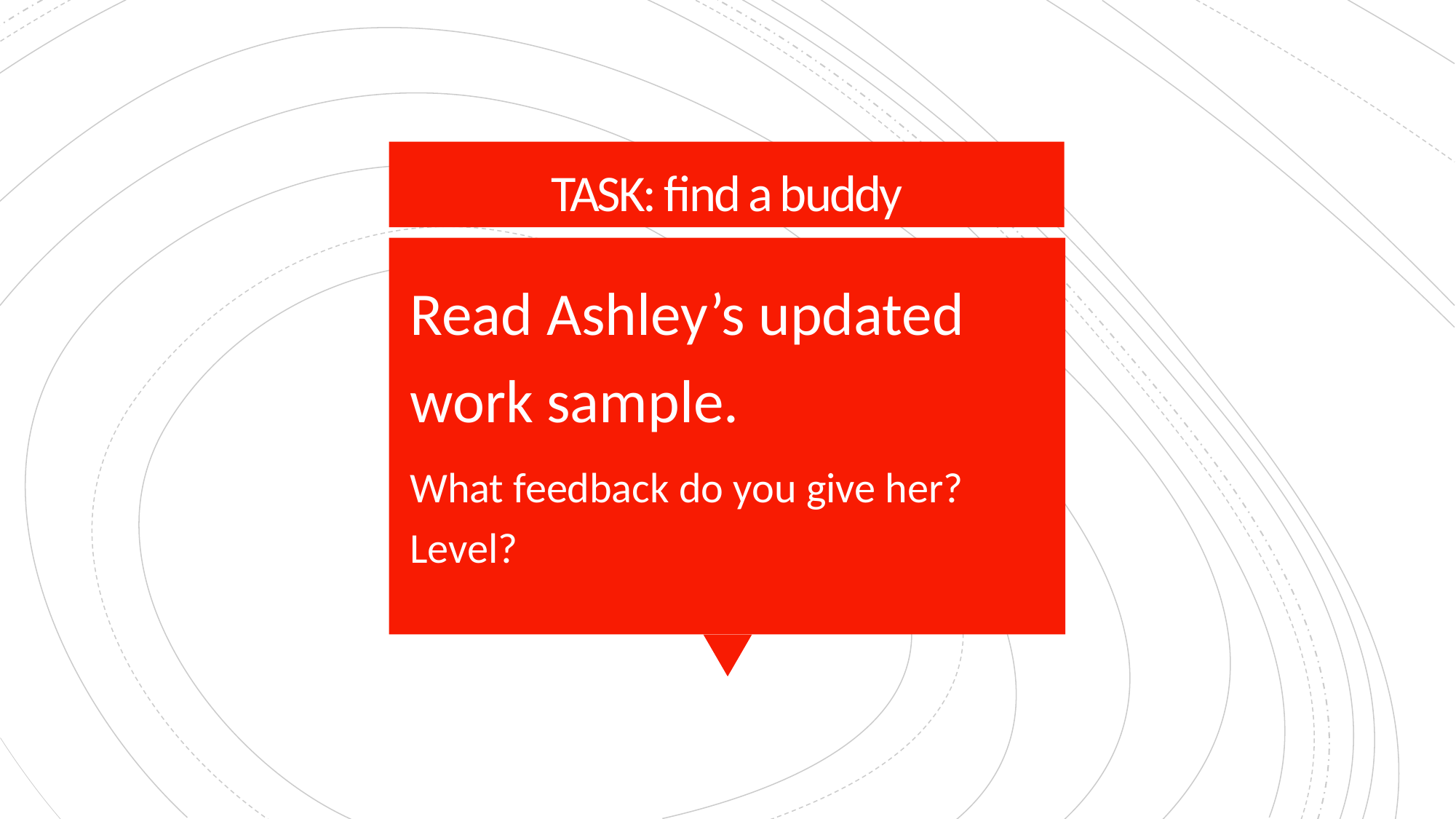

# TASK: find a buddy
Read Ashley’s updated work sample.
What feedback do you give her? Level?